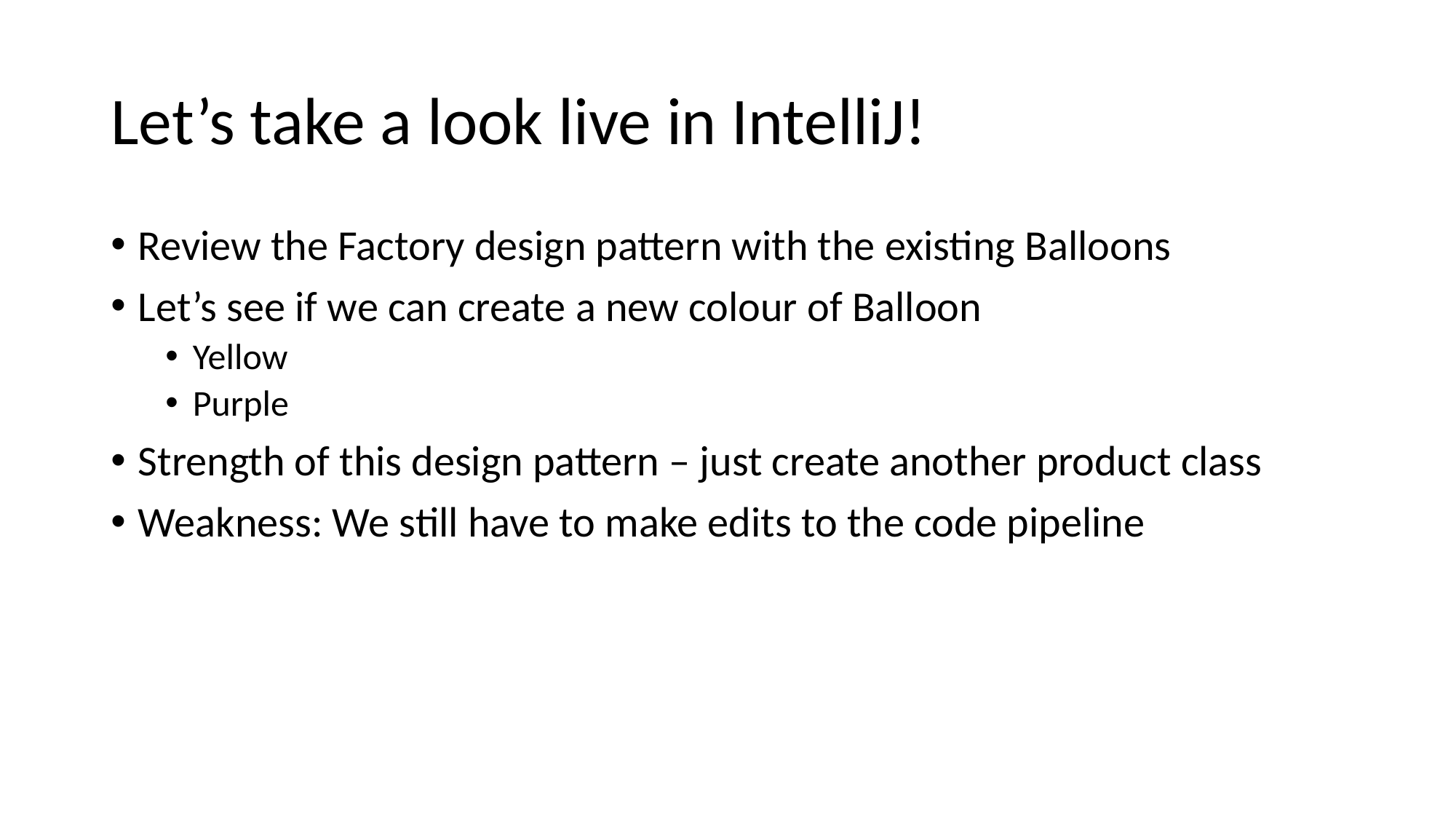

# Let’s take a look live in IntelliJ!
Review the Factory design pattern with the existing Balloons
Let’s see if we can create a new colour of Balloon
Yellow
Purple
Strength of this design pattern – just create another product class
Weakness: We still have to make edits to the code pipeline